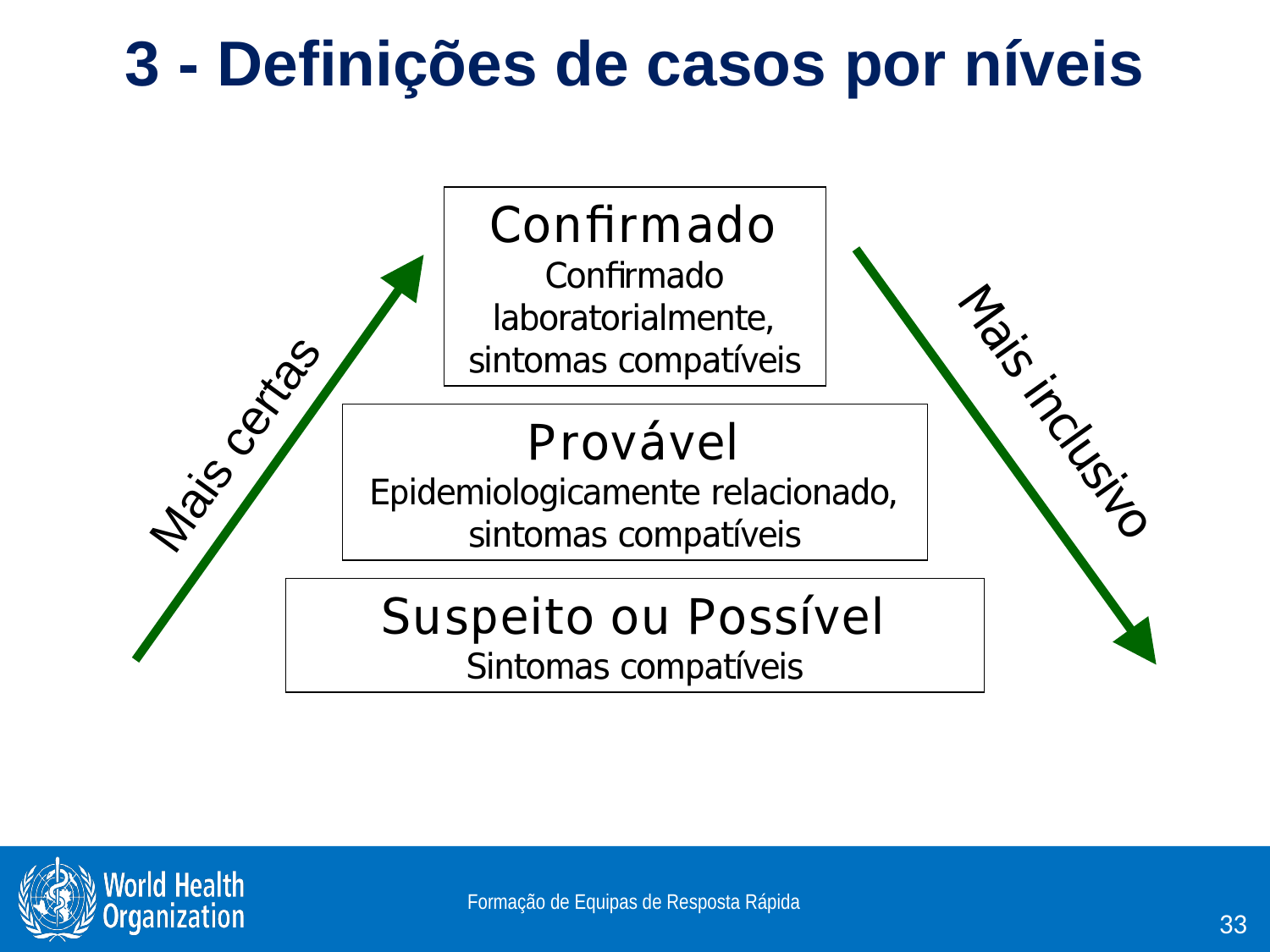

3 - Definições de casos por níveis
Confirmado
Confirmado laboratorialmente, sintomas compatíveis
Mais inclusivo

Mais certas
Provável
Epidemiologicamente relacionado,
sintomas compatíveis
Suspeito ou Possível
Sintomas compatíveis